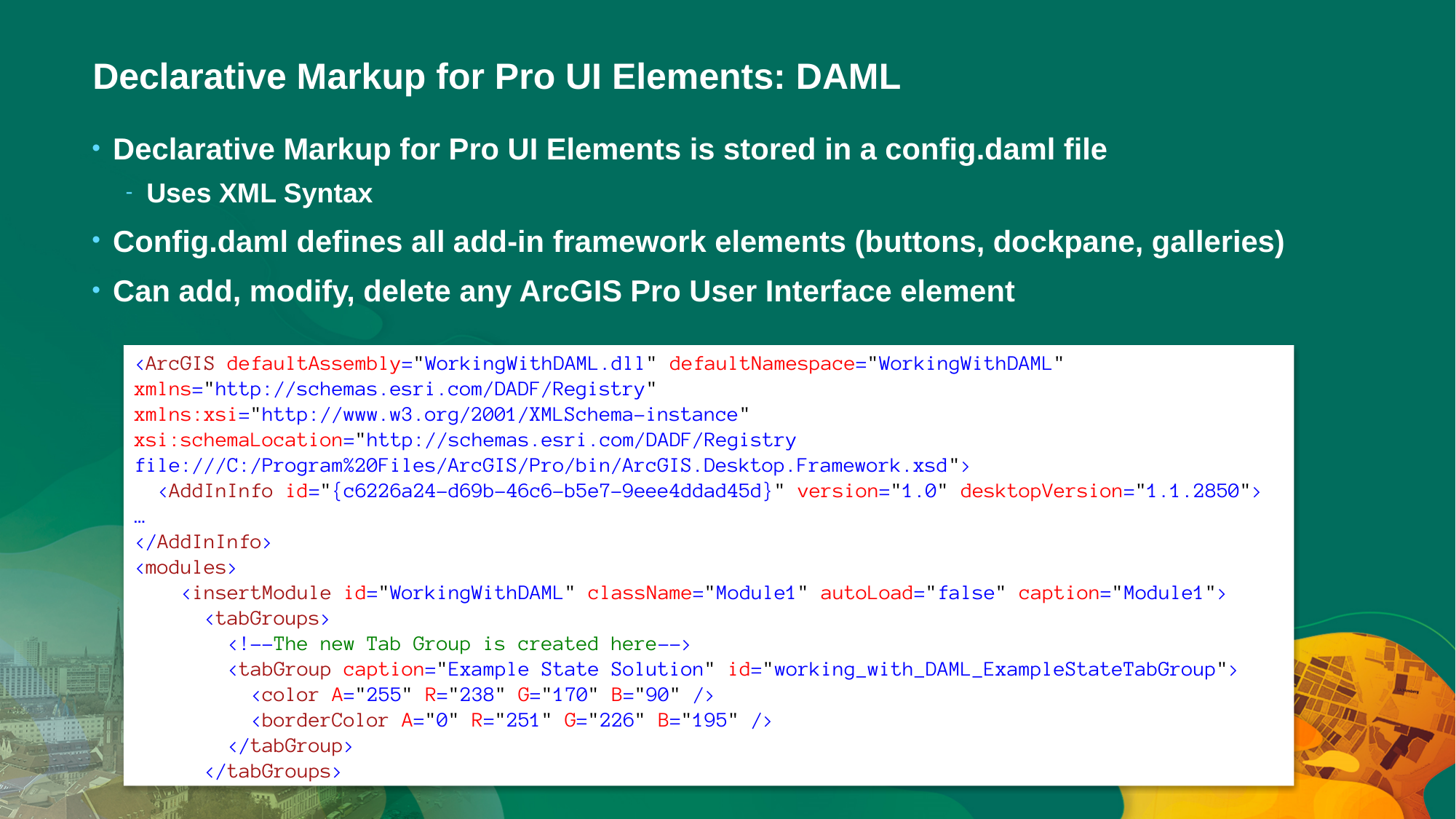

# Declarative Markup for Pro UI Elements: DAML
Declarative Markup for Pro UI Elements is stored in a config.daml file
Uses XML Syntax
Config.daml defines all add-in framework elements (buttons, dockpane, galleries)
Can add, modify, delete any ArcGIS Pro User Interface element

<ArcGIS defaultAssembly="WorkingWithDAML.dll" defaultNamespace="WorkingWithDAML"
xmlns="http://schemas.esri.com/DADF/Registry"
xmlns:xsi="http://www.w3.org/2001/XMLSchema-instance"
xsi:schemaLocation="http://schemas.esri.com/DADF/Registry
file:///C:/Program%20Files/ArcGIS/Pro/bin/ArcGIS.Desktop.Framework.xsd">
  <AddInInfo id="{c6226a24-d69b-46c6-b5e7-9eee4ddad45d}" version="1.0" desktopVersion="1.1.2850">
…
</AddInInfo>
<modules>
    <insertModule id="WorkingWithDAML" className="Module1" autoLoad="false" caption="Module1">
      <tabGroups>
        <!--The new Tab Group is created here-->
        <tabGroup caption="Example State Solution" id="working_with_DAML_ExampleStateTabGroup">
          <color A="255" R="238" G="170" B="90" />
          <borderColor A="0" R="251" G="226" B="195" />
        </tabGroup>
      </tabGroups>